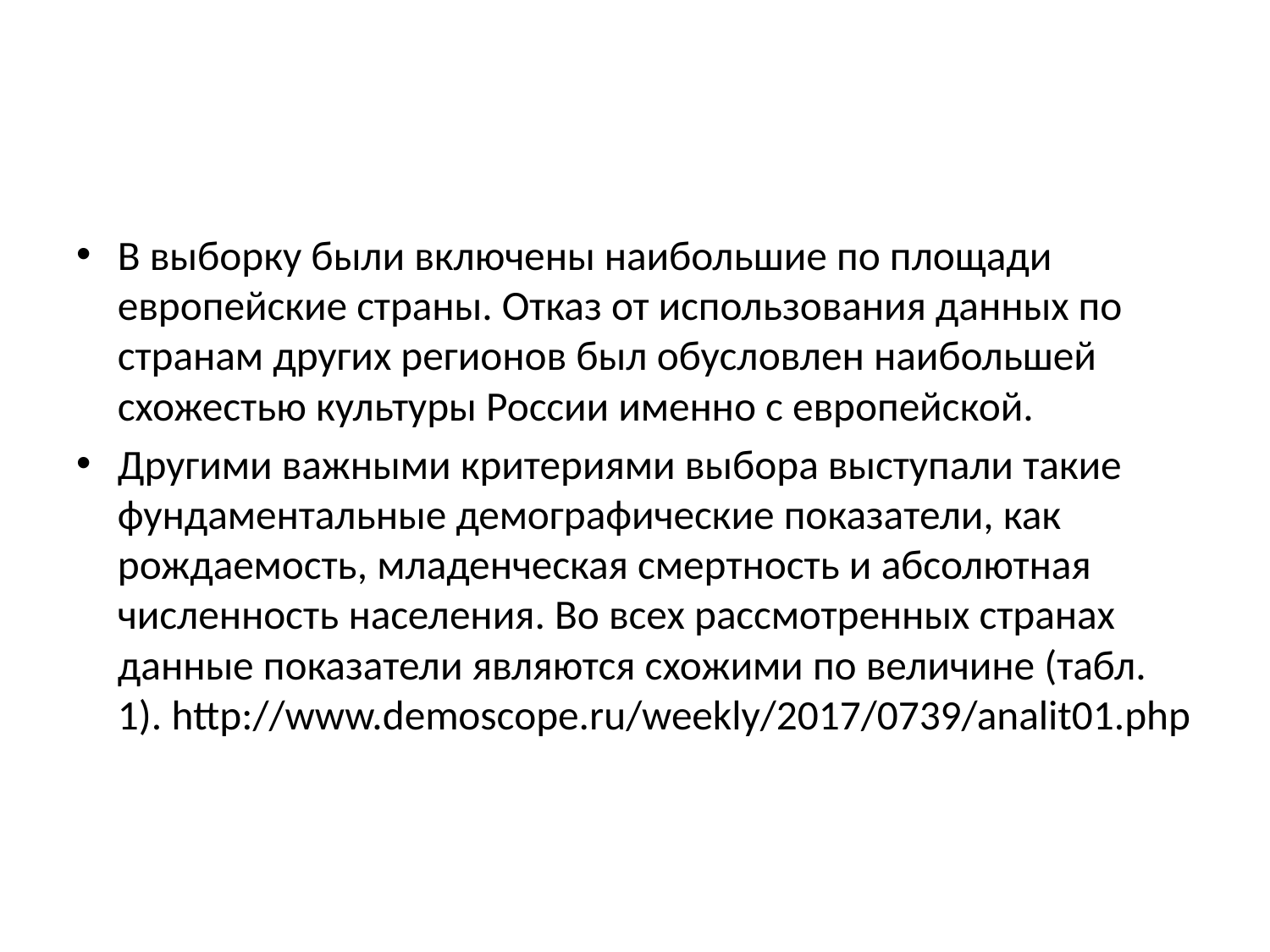

#
В выборку были включены наибольшие по площади европейские страны. Отказ от использования данных по странам других регионов был обусловлен наибольшей схожестью культуры России именно с европейской.
Другими важными критериями выбора выступали такие фундаментальные демографические показатели, как рождаемость, младенческая смертность и абсолютная численность населения. Во всех рассмотренных странах данные показатели являются схожими по величине (табл. 1). http://www.demoscope.ru/weekly/2017/0739/analit01.php